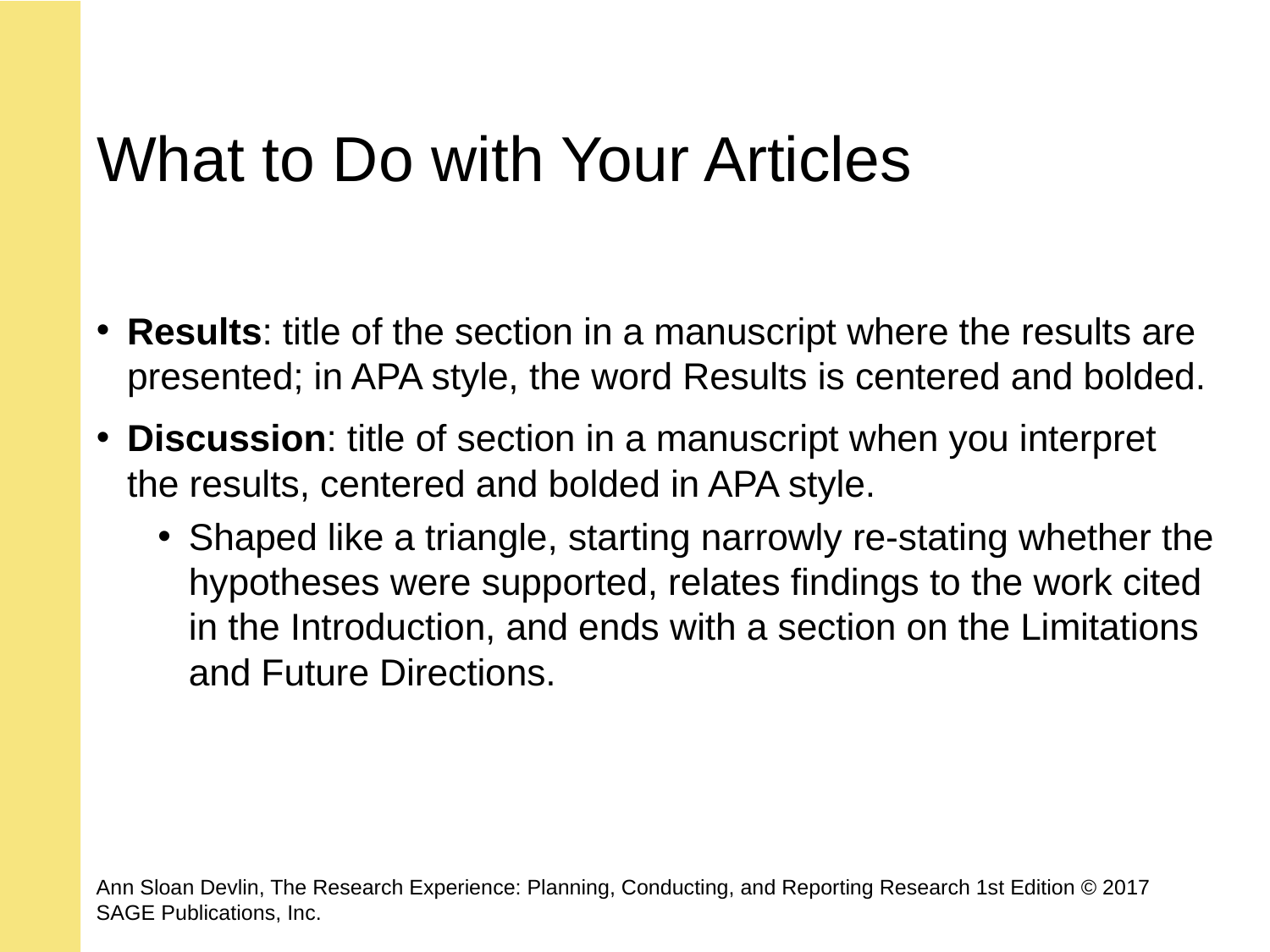

# What to Do with Your Articles
Results: title of the section in a manuscript where the results are presented; in APA style, the word Results is centered and bolded.
Discussion: title of section in a manuscript when you interpret the results, centered and bolded in APA style.
Shaped like a triangle, starting narrowly re-stating whether the hypotheses were supported, relates findings to the work cited in the Introduction, and ends with a section on the Limitations and Future Directions.